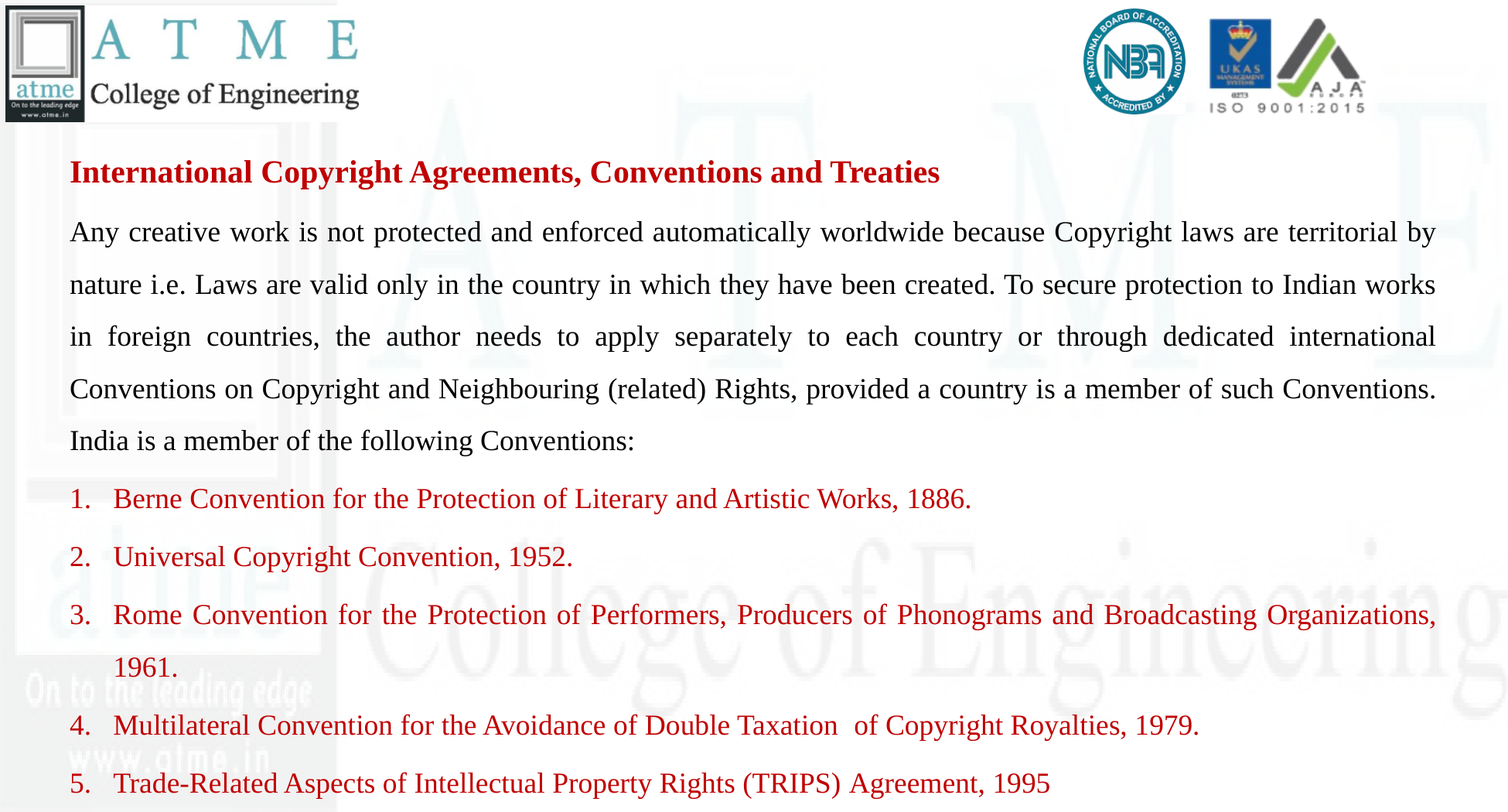

#
International Copyright Agreements, Conventions and Treaties
Any creative work is not protected and enforced automatically worldwide because Copyright laws are territorial by nature i.e. Laws are valid only in the country in which they have been created. To secure protection to Indian works in foreign countries, the author needs to apply separately to each country or through dedicated international Conventions on Copyright and Neighbouring (related) Rights, provided a country is a member of such Conventions. India is a member of the following Conventions:
Berne Convention for the Protection of Literary and Artistic Works, 1886.
Universal Copyright Convention, 1952.
Rome Convention for the Protection of Performers, Producers of Phonograms and Broadcasting Organizations, 1961.
Multilateral Convention for the Avoidance of Double Taxation  of Copyright Royalties, 1979.
Trade-Related Aspects of Intellectual Property Rights (TRIPS) Agreement, 1995